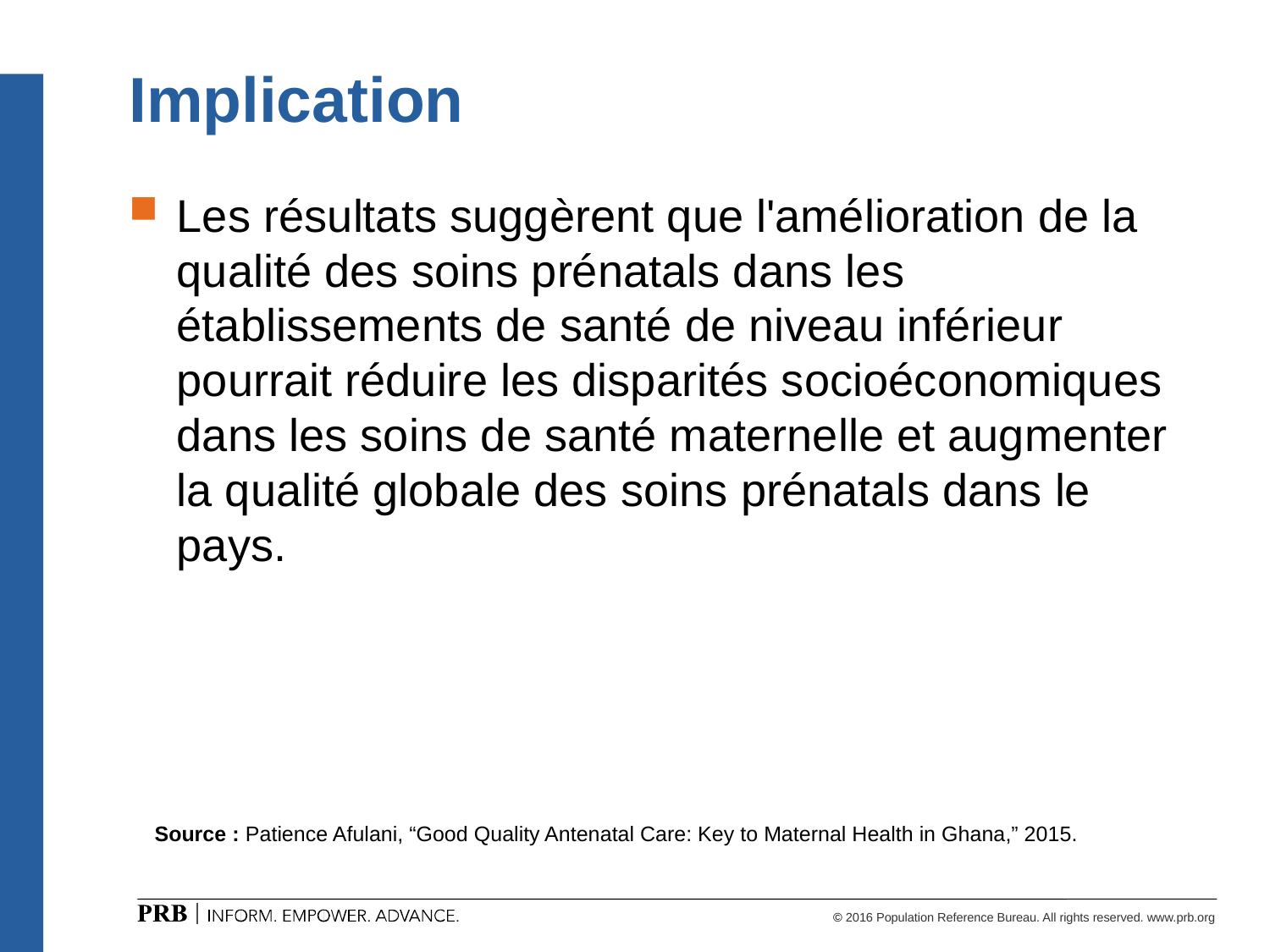

# Implication
Les résultats suggèrent que l'amélioration de la qualité des soins prénatals dans les établissements de santé de niveau inférieur pourrait réduire les disparités socioéconomiques dans les soins de santé maternelle et augmenter la qualité globale des soins prénatals dans le pays.
Source : Patience Afulani, “Good Quality Antenatal Care: Key to Maternal Health in Ghana,” 2015.